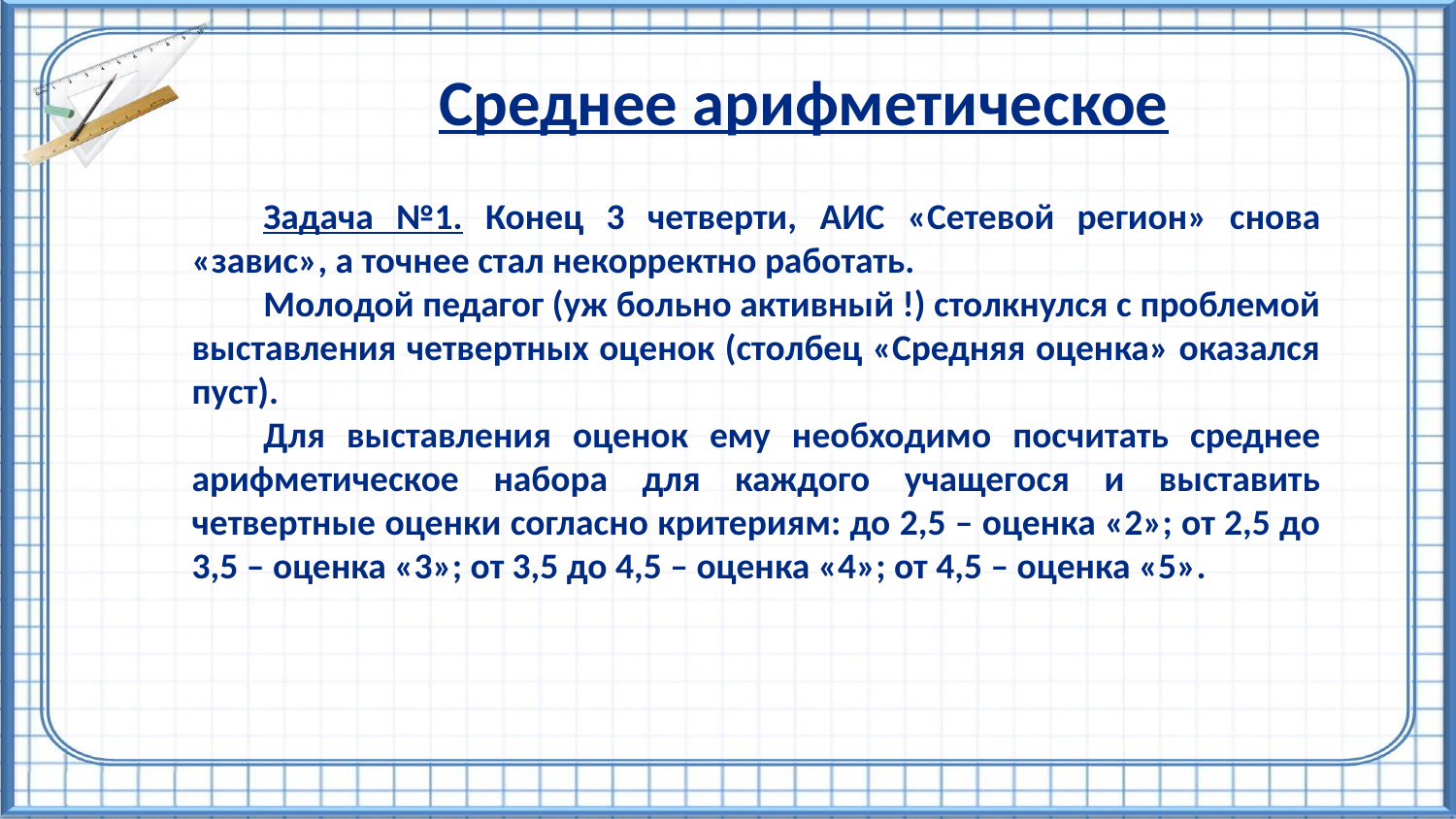

Среднее арифметическое
Задача №1. Конец 3 четверти, АИС «Сетевой регион» снова «завис», а точнее стал некорректно работать.
Молодой педагог (уж больно активный !) столкнулся с проблемой выставления четвертных оценок (столбец «Средняя оценка» оказался пуст).
Для выставления оценок ему необходимо посчитать среднее арифметическое набора для каждого учащегося и выставить четвертные оценки согласно критериям: до 2,5 – оценка «2»; от 2,5 до 3,5 – оценка «3»; от 3,5 до 4,5 – оценка «4»; от 4,5 – оценка «5».